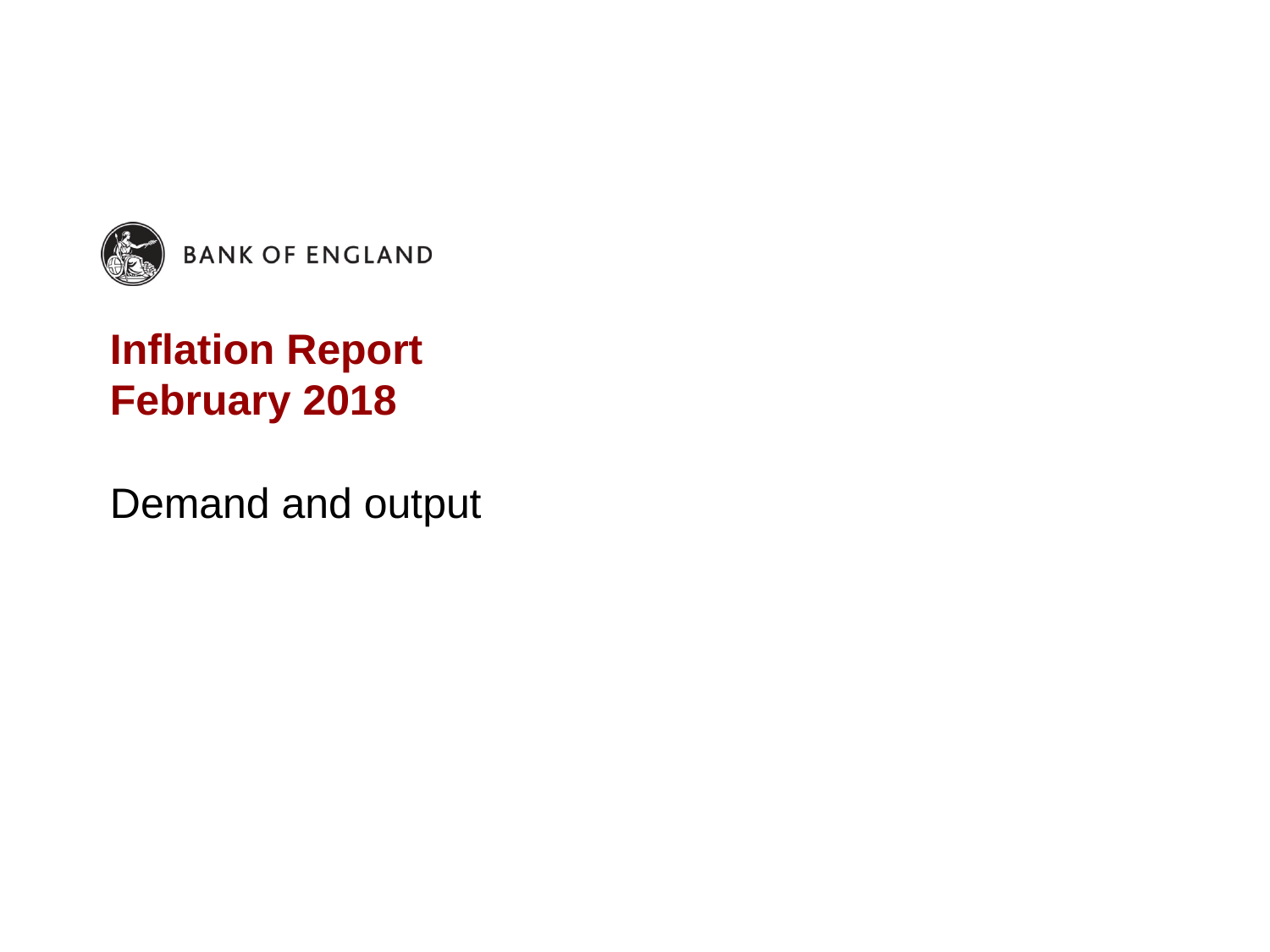

# Inflation Report February 2018
Demand and output